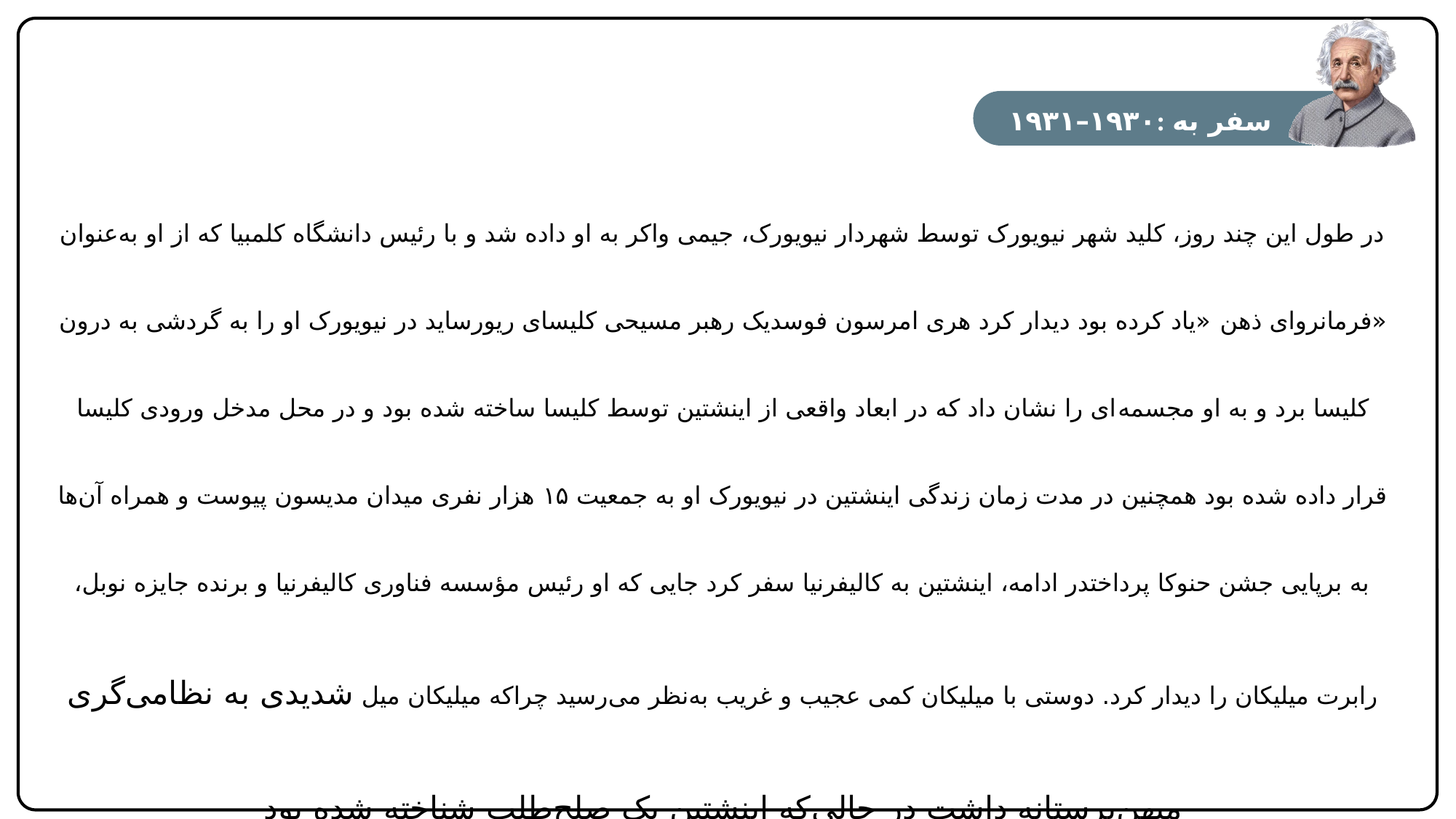

۱۹۳۱–۱۹۳۰: سفر به آمریکا
در طول این چند روز، کلید شهر نیویورک توسط شهردار نیویورک، جیمی واکر به او داده شد و با رئیس دانشگاه کلمبیا که از او به‌عنوان «فرمانروای ذهن «یاد کرده بود دیدار کرد هری امرسون فوسدیک رهبر مسیحی کلیسای ریورساید در نیویورک او را به گردشی به درون کلیسا برد و به او مجسمه‌ای را نشان داد که در ابعاد واقعی از اینشتین توسط کلیسا ساخته شده بود و در محل مدخل ورودی کلیسا قرار داده شده بود همچنین در مدت زمان زندگی اینشتین در نیویورک او به جمعیت ۱۵ هزار نفری میدان مدیسون پیوست و همراه آن‌ها به برپایی جشن حنوکا پرداختدر ادامه، اینشتین به کالیفرنیا سفر کرد جایی که او رئیس مؤسسه فناوری کالیفرنیا و برنده جایزه نوبل، رابرت میلیکان را دیدار کرد. دوستی با میلیکان کمی عجیب و غریب به‌نظر می‌رسید چراکه میلیکان میل شدیدی به نظامی‌گری میهن‌پرستانه داشت در حالی‌که اینشتین یک صلح‌طلب شناخته شده بود